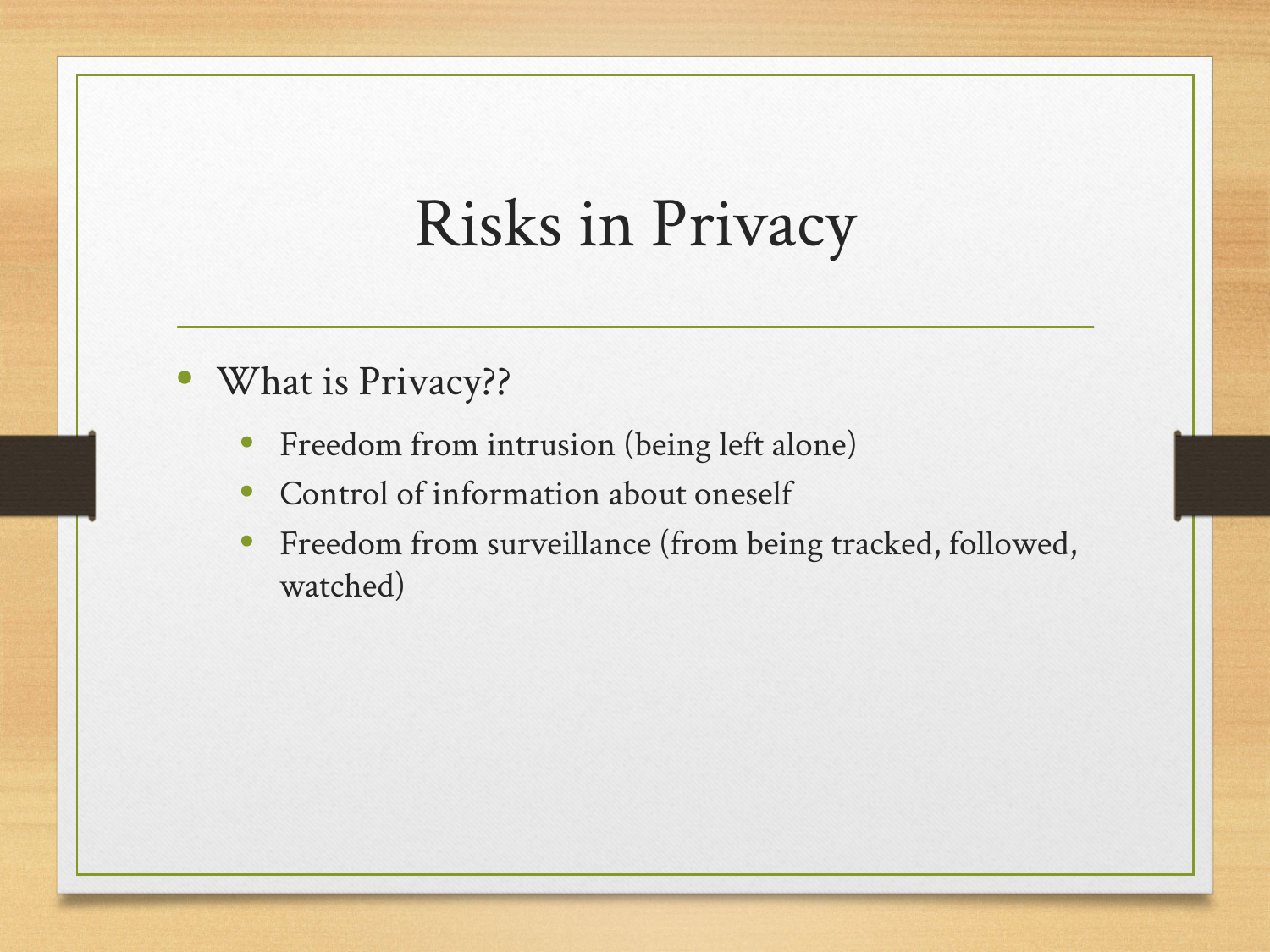

# Risks in Privacy
What is Privacy??
Freedom from intrusion (being left alone)
Control of information about oneself
Freedom from surveillance (from being tracked, followed, watched)